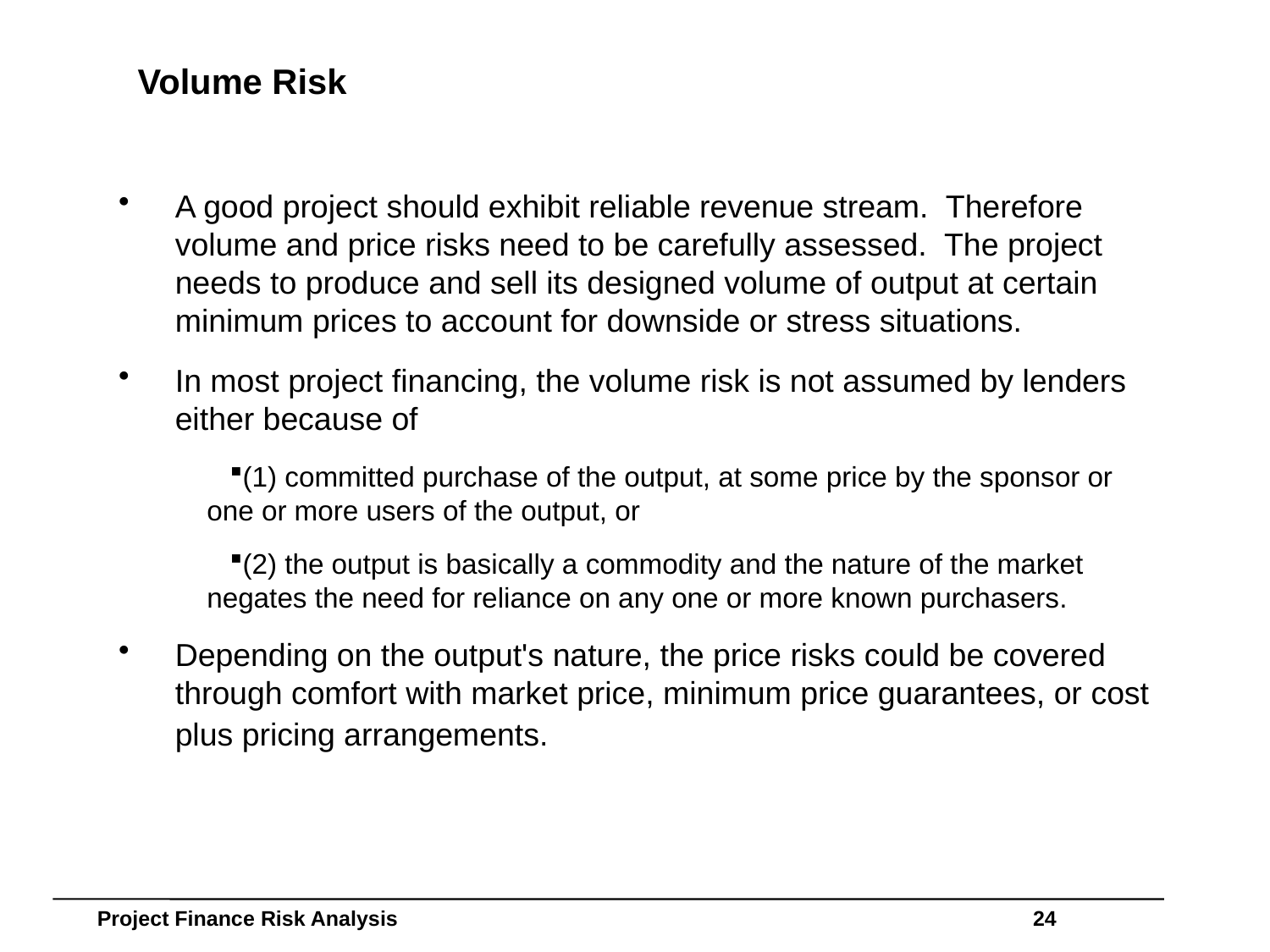

# Volume Risk
A good project should exhibit reliable revenue stream.  Therefore volume and price risks need to be carefully assessed.  The project needs to produce and sell its designed volume of output at certain minimum prices to account for downside or stress situations.
In most project financing, the volume risk is not assumed by lenders either because of
(1) committed purchase of the output, at some price by the sponsor or one or more users of the output, or
(2) the output is basically a commodity and the nature of the market negates the need for reliance on any one or more known purchasers.
Depending on the output's nature, the price risks could be covered through comfort with market price, minimum price guarantees, or cost plus pricing arrangements.